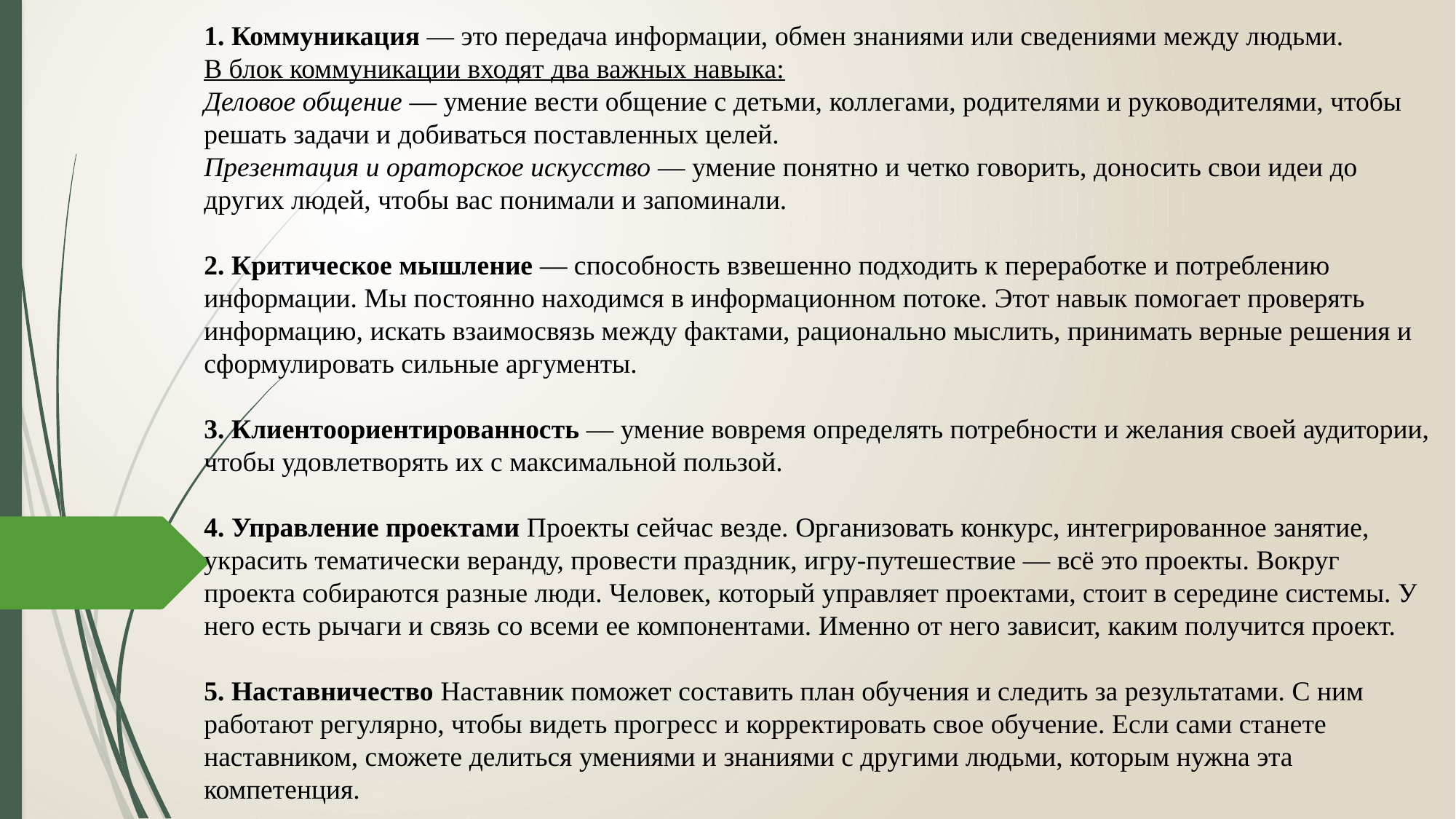

1. Коммуникация — это передача информации, обмен знаниями или сведениями между людьми.
В блок коммуникации входят два важных навыка:
Деловое общение — умение вести общение с детьми, коллегами, родителями и руководителями, чтобы решать задачи и добиваться поставленных целей.
Презентация и ораторское искусство — умение понятно и четко говорить, доносить свои идеи до других людей, чтобы вас понимали и запоминали.

2. Критическое мышление — способность взвешенно подходить к переработке и потреблению информации. Мы постоянно находимся в информационном потоке. Этот навык помогает проверять информацию, искать взаимосвязь между фактами, рационально мыслить, принимать верные решения и сформулировать сильные аргументы.
3. Клиентоориентированность — умение вовремя определять потребности и желания своей аудитории, чтобы удовлетворять их с максимальной пользой.
4. Управление проектами Проекты сейчас везде. Организовать конкурс, интегрированное занятие, украсить тематически веранду, провести праздник, игру-путешествие — всё это проекты. Вокруг проекта собираются разные люди. Человек, который управляет проектами, стоит в середине системы. У него есть рычаги и связь со всеми ее компонентами. Именно от него зависит, каким получится проект.
5. Наставничество Наставник поможет составить план обучения и следить за результатами. С ним работают регулярно, чтобы видеть прогресс и корректировать свое обучение. Если сами станете наставником, сможете делиться умениями и знаниями с другими людьми, которым нужна эта компетенция.